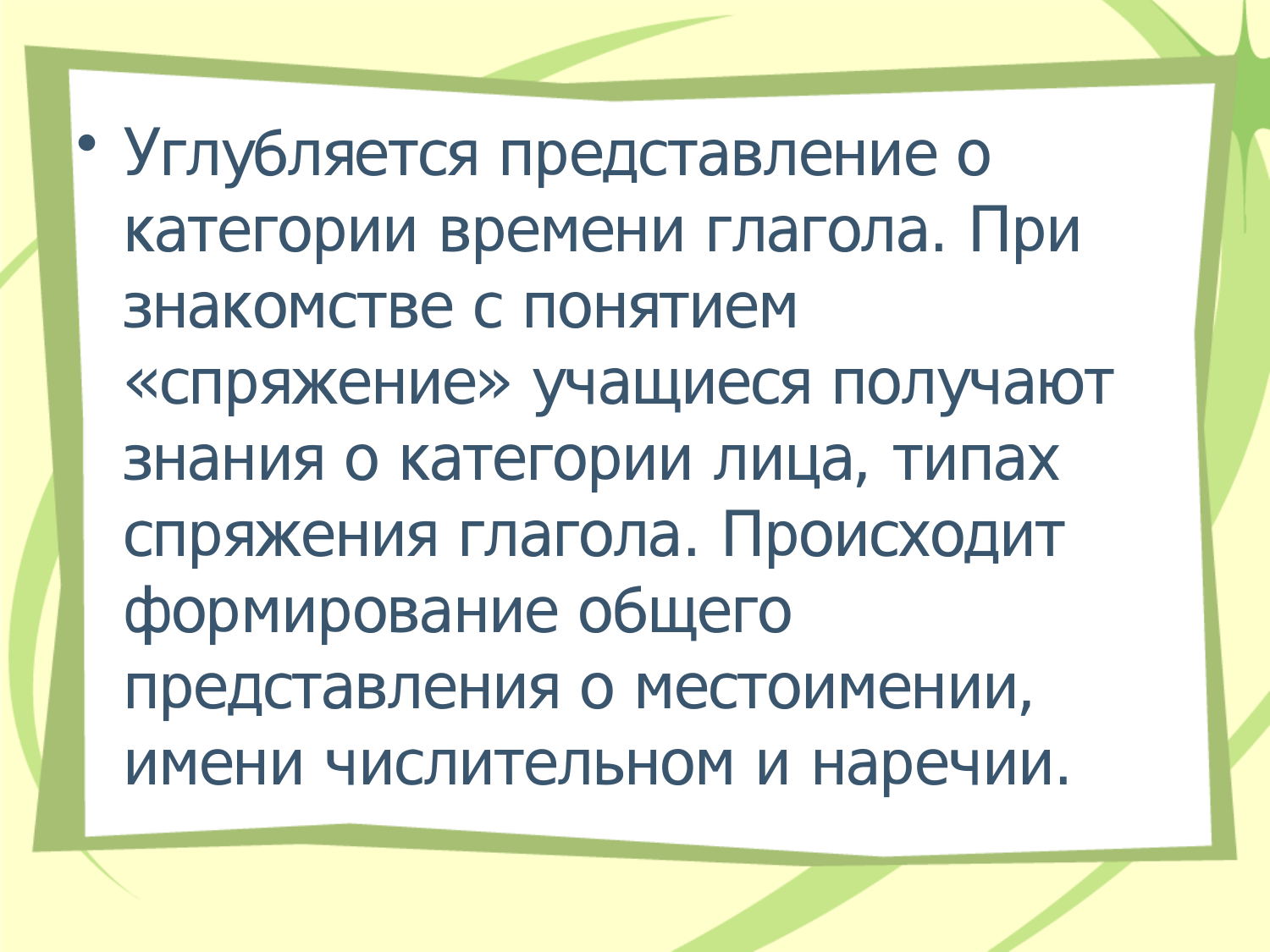

Углубляется представление о категории времени глагола. При знакомстве с понятием «спряжение» учащиеся получают знания о категории лица, типах спряжения глагола. Происходит формирование общего представления о местоимении, имени числительном и наречии.